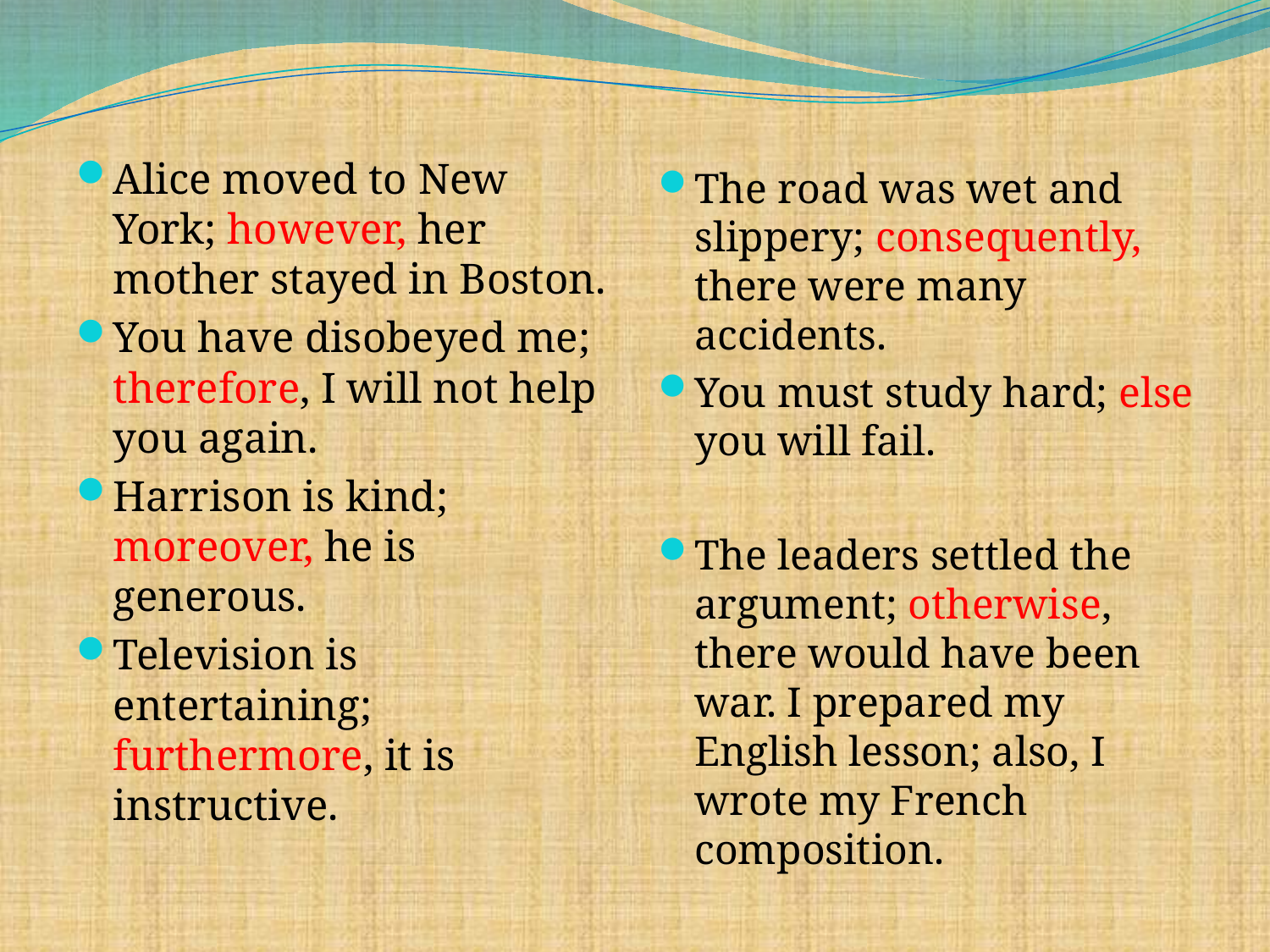

Alice moved to New York; however, her mother stayed in Boston.
You have disobeyed me; therefore, I will not help you again.
Harrison is kind; moreover, he is generous.
Television is entertaining; furthermore, it is instructive.
The road was wet and slippery; consequently, there were many accidents.
You must study hard; else you will fail.

The leaders settled the argument; otherwise, there would have been war. I prepared my English lesson; also, I wrote my French composition.